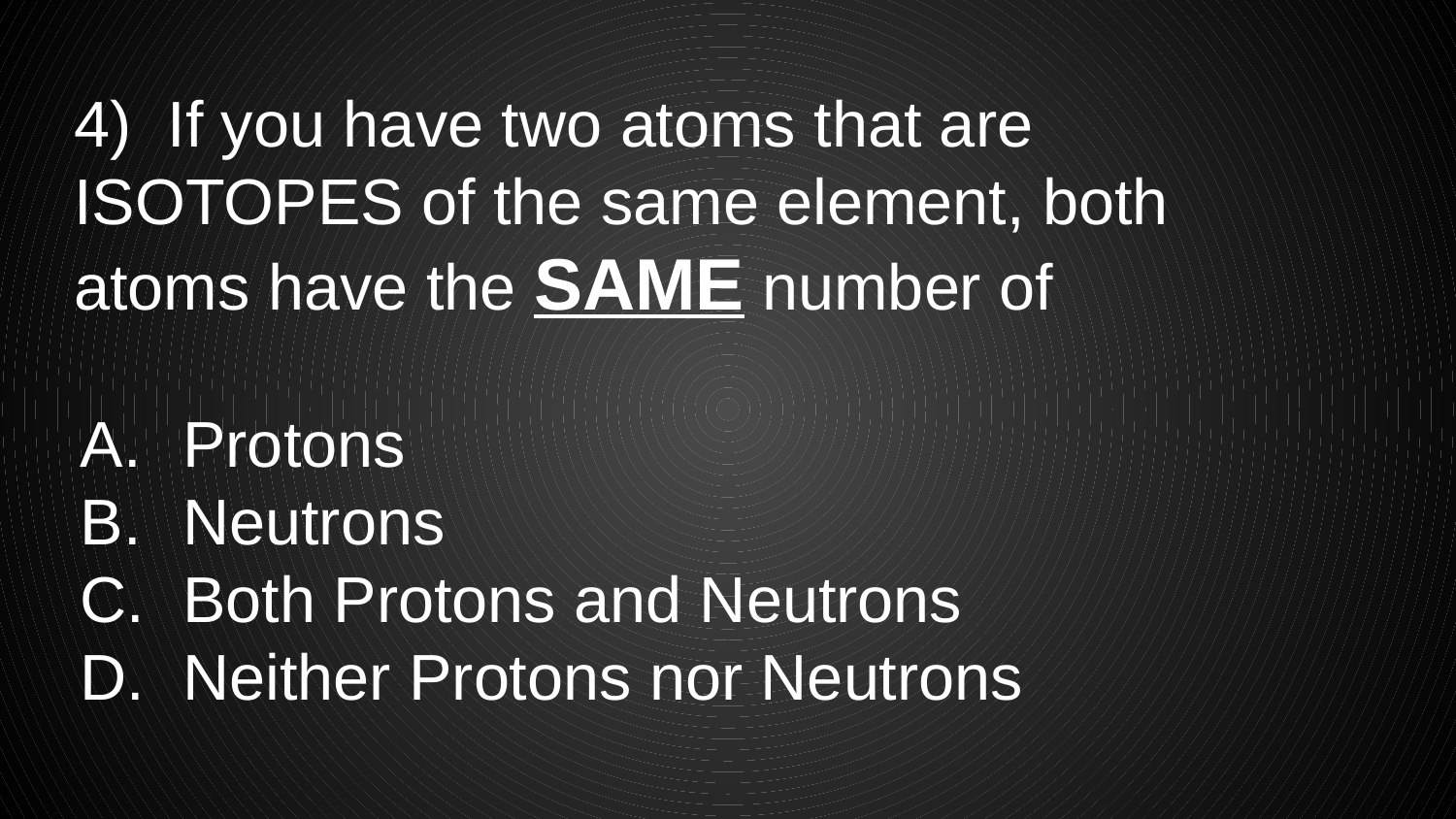

4)  If you have two atoms that are ISOTOPES of the same element, both atoms have the SAME number of

  Protons
  Neutrons
  Both Protons and Neutrons
  Neither Protons nor Neutrons